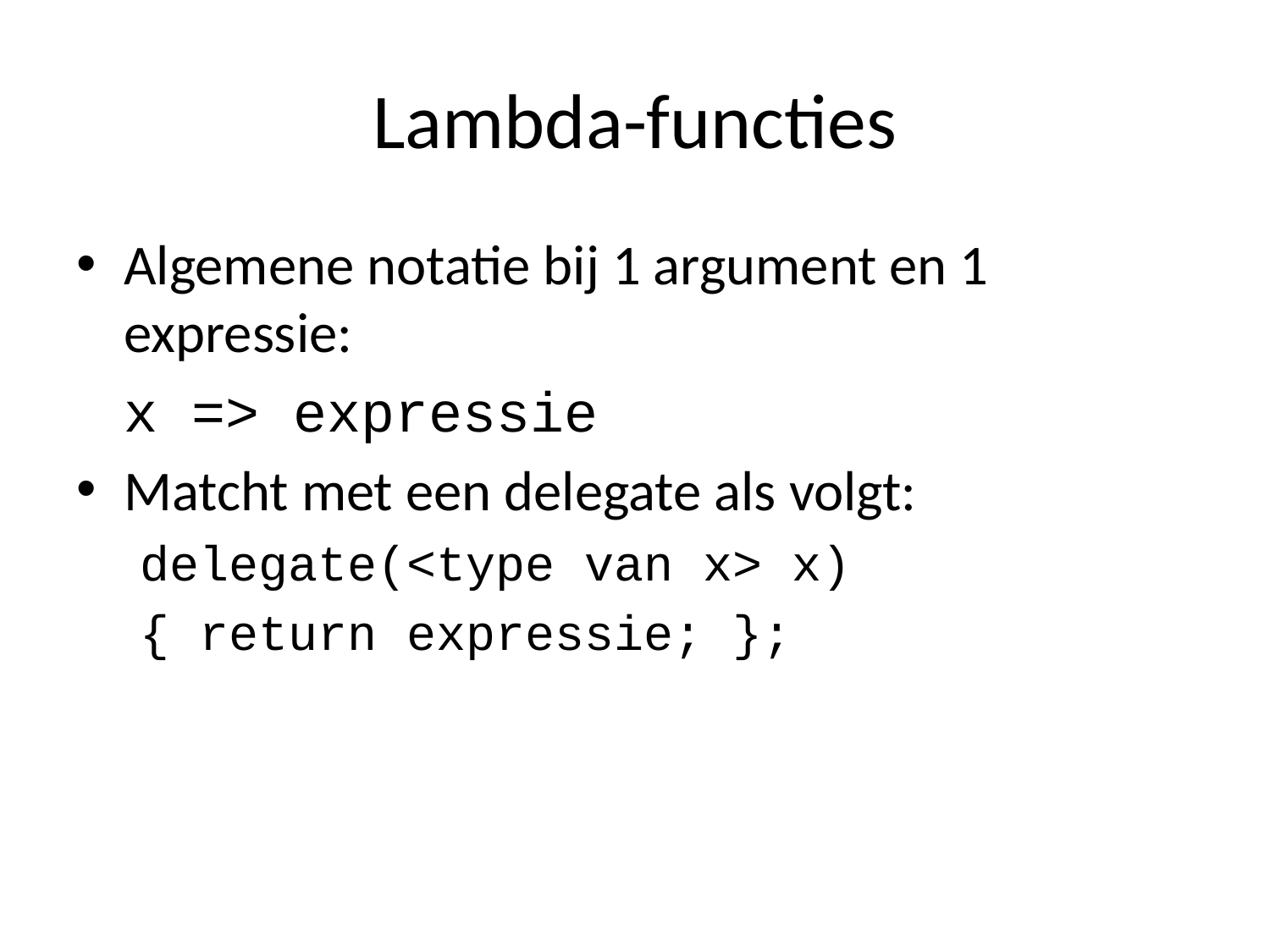

# Lambda-functies
Algemene notatie bij 1 argument en 1 expressie:
	x => expressie
Matcht met een delegate als volgt:
delegate(<type van x> x)
{ return expressie; };